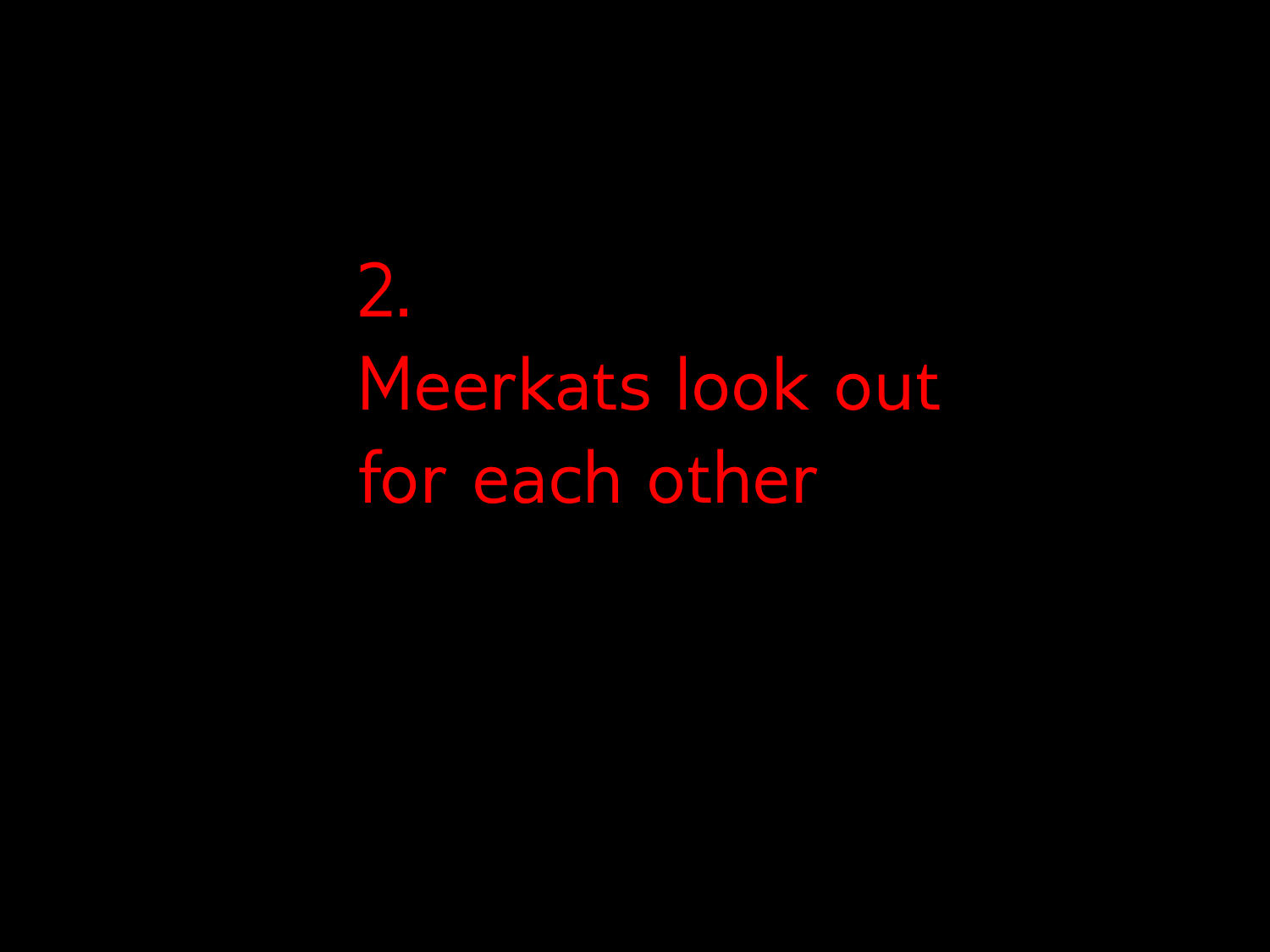

# 2. Meerkats look out for each other